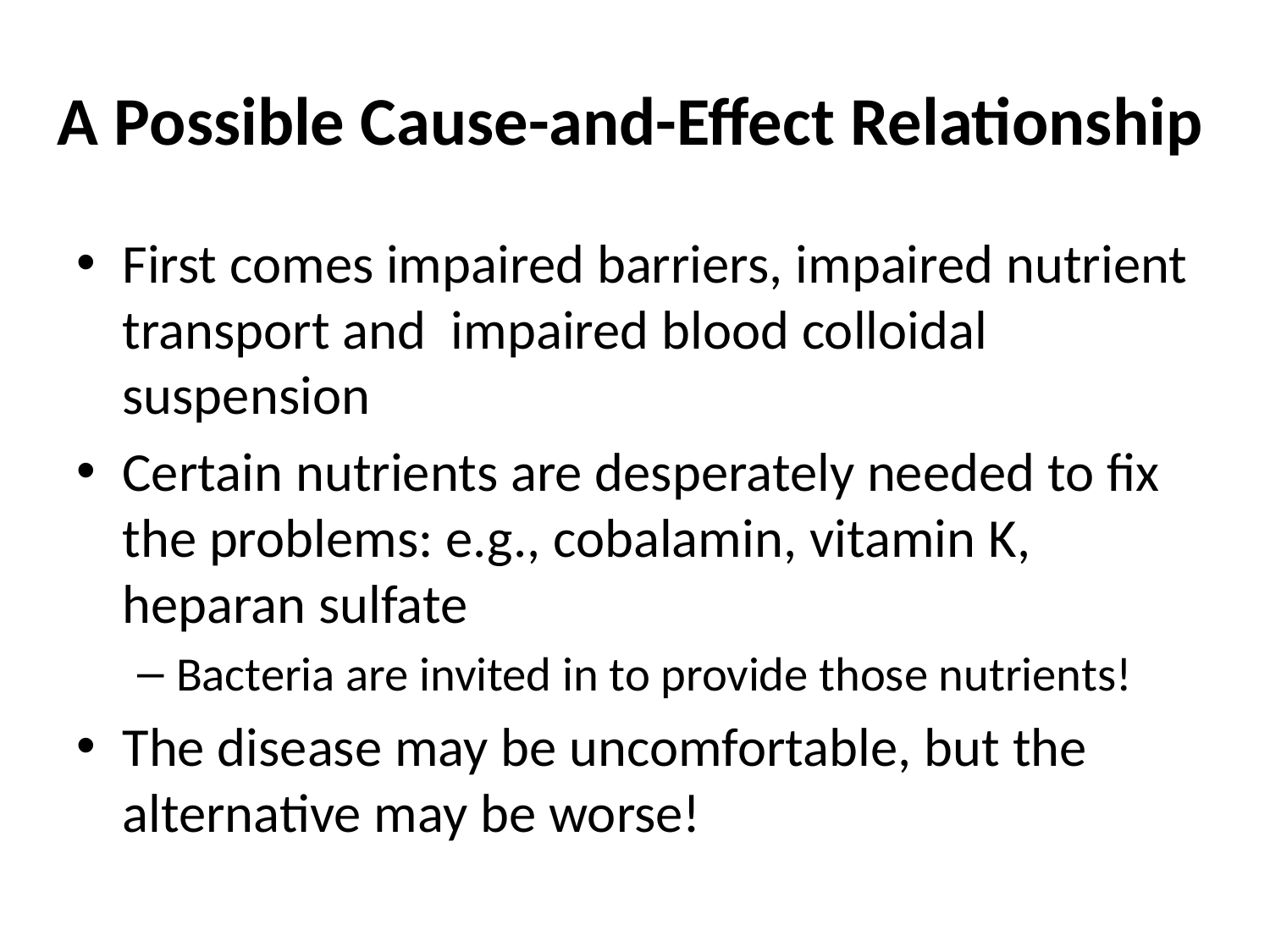

# A Possible Cause-and-Effect Relationship
First comes impaired barriers, impaired nutrient transport and  impaired blood colloidal suspension
Certain nutrients are desperately needed to fix the problems: e.g., cobalamin, vitamin K, heparan sulfate
Bacteria are invited in to provide those nutrients!
The disease may be uncomfortable, but the alternative may be worse!